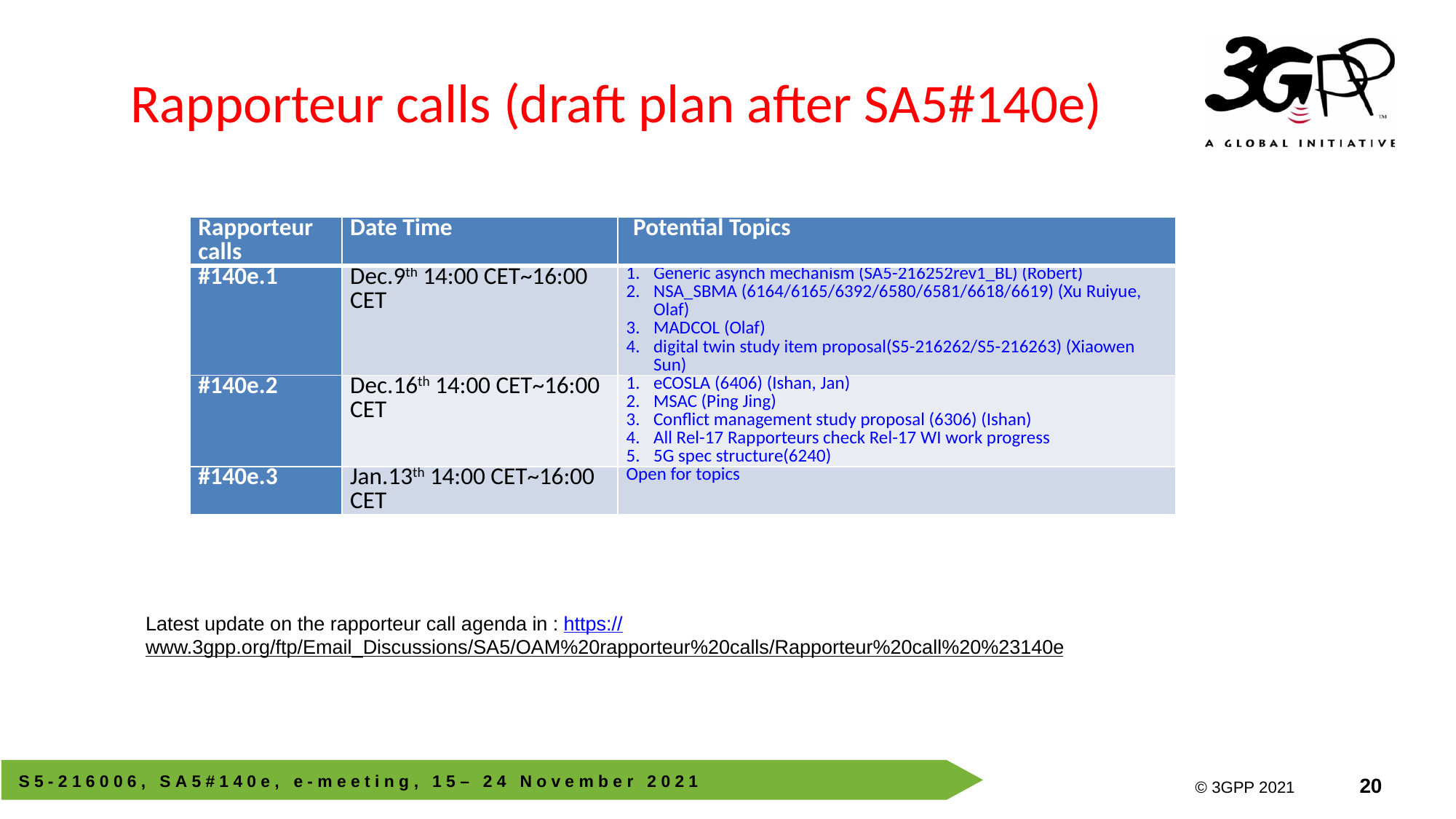

# Rapporteur calls (draft plan after SA5#140e)
| Rapporteur calls | Date Time | Potential Topics |
| --- | --- | --- |
| #140e.1 | Dec.9th 14:00 CET~16:00 CET | Generic asynch mechanism (SA5-216252rev1\_BL) (Robert) NSA\_SBMA (6164/6165/6392/6580/6581/6618/6619) (Xu Ruiyue, Olaf) MADCOL (Olaf) digital twin study item proposal(S5-216262/S5-216263) (Xiaowen Sun) |
| #140e.2 | Dec.16th 14:00 CET~16:00 CET | eCOSLA (6406) (Ishan, Jan) MSAC (Ping Jing) Conflict management study proposal (6306) (Ishan) All Rel-17 Rapporteurs check Rel-17 WI work progress 5G spec structure(6240) |
| #140e.3 | Jan.13th 14:00 CET~16:00 CET | Open for topics |
Latest update on the rapporteur call agenda in : https://www.3gpp.org/ftp/Email_Discussions/SA5/OAM%20rapporteur%20calls/Rapporteur%20call%20%23140e